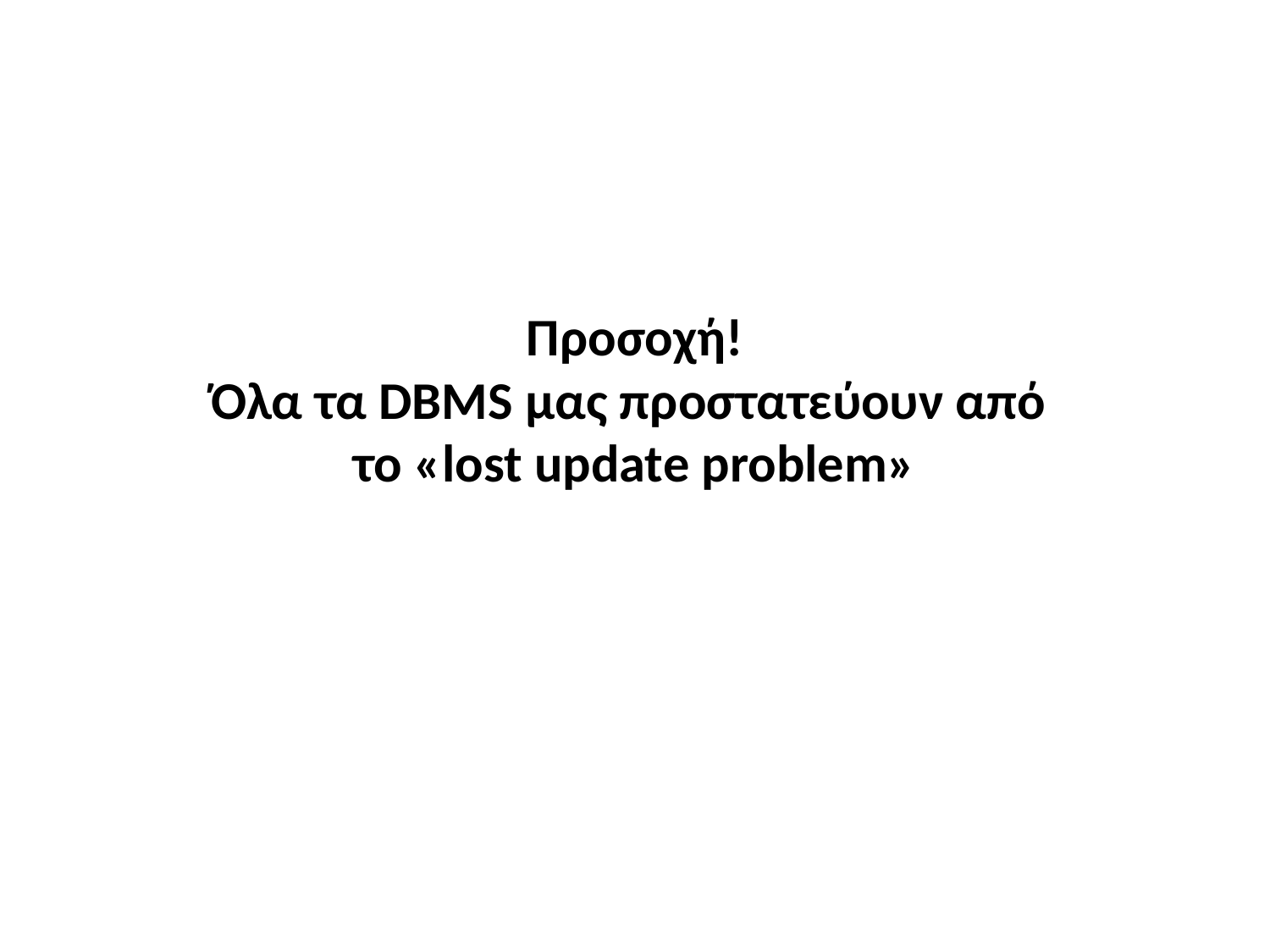

# Προσοχή! Όλα τα DBMS μας προστατεύουν από το «lost update problem»